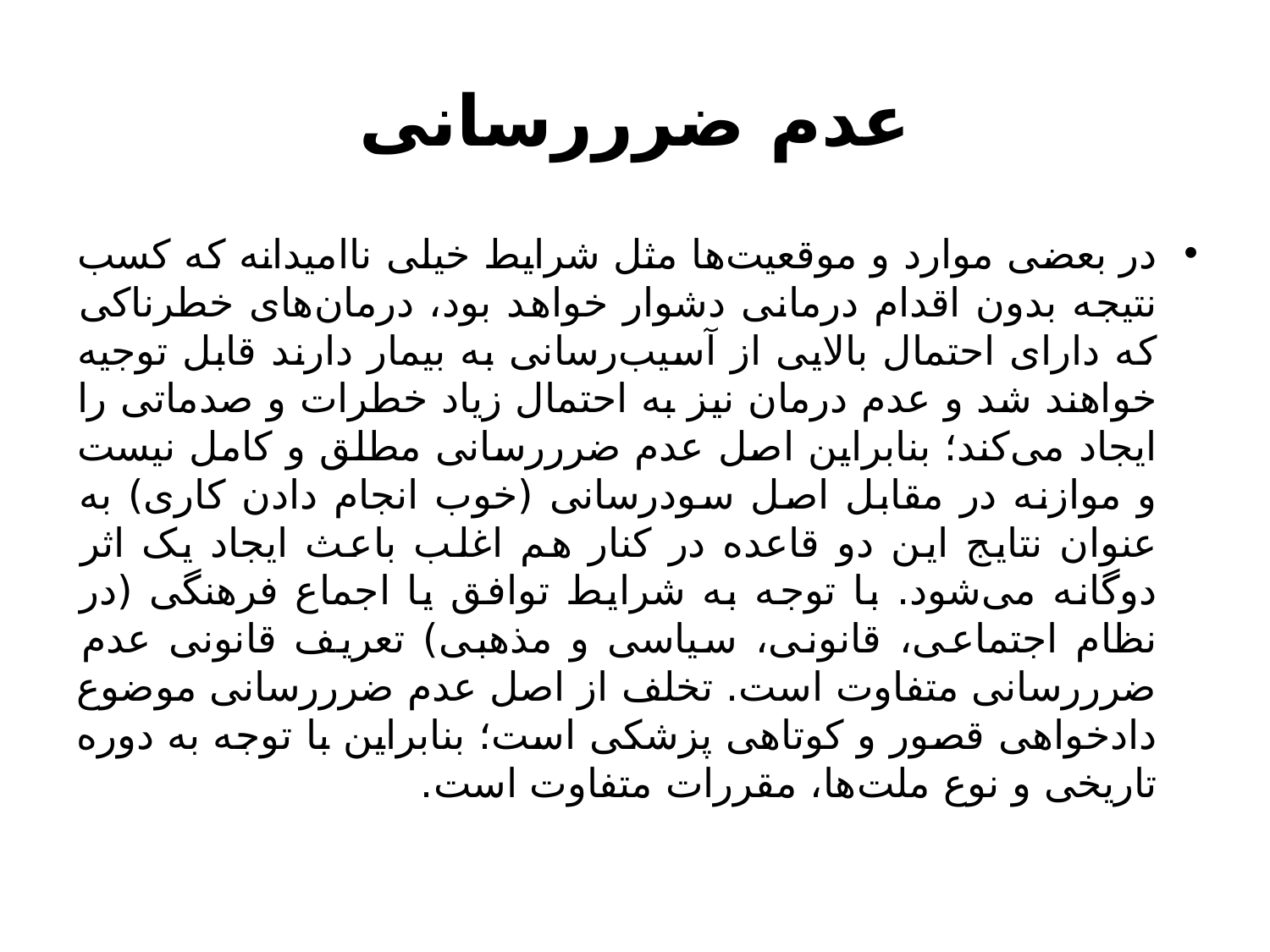

# عدم ضرررسانی
در بعضی موارد و موقعیت‌ها مثل شرایط خیلی ناامیدانه که کسب نتیجه بدون اقدام درمانی دشوار خواهد بود، درمان‌های خطرناکی که دارای احتمال بالایی از آسیب‌رسانی به بیمار دارند قابل توجیه خواهند شد و عدم درمان نیز به احتمال زیاد خطرات و صدماتی را ایجاد می‌کند؛ بنابراین اصل عدم ضرررسانی مطلق و کامل نیست و موازنه در مقابل اصل سودرسانی (خوب انجام دادن کاری) به عنوان نتایج این دو قاعده در کنار هم اغلب باعث ایجاد یک اثر دوگانه می‌شود. با توجه به شرایط توافق یا اجماع فرهنگی (در نظام اجتماعی، قانونی، سیاسی و مذهبی) تعریف قانونی عدم ضرررسانی متفاوت است. تخلف از اصل عدم ضرررسانی موضوع دادخواهی قصور و کوتاهی پزشکی است؛ بنابراین با توجه به دوره تاریخی و نوع ملت‌ها، مقررات متفاوت است.